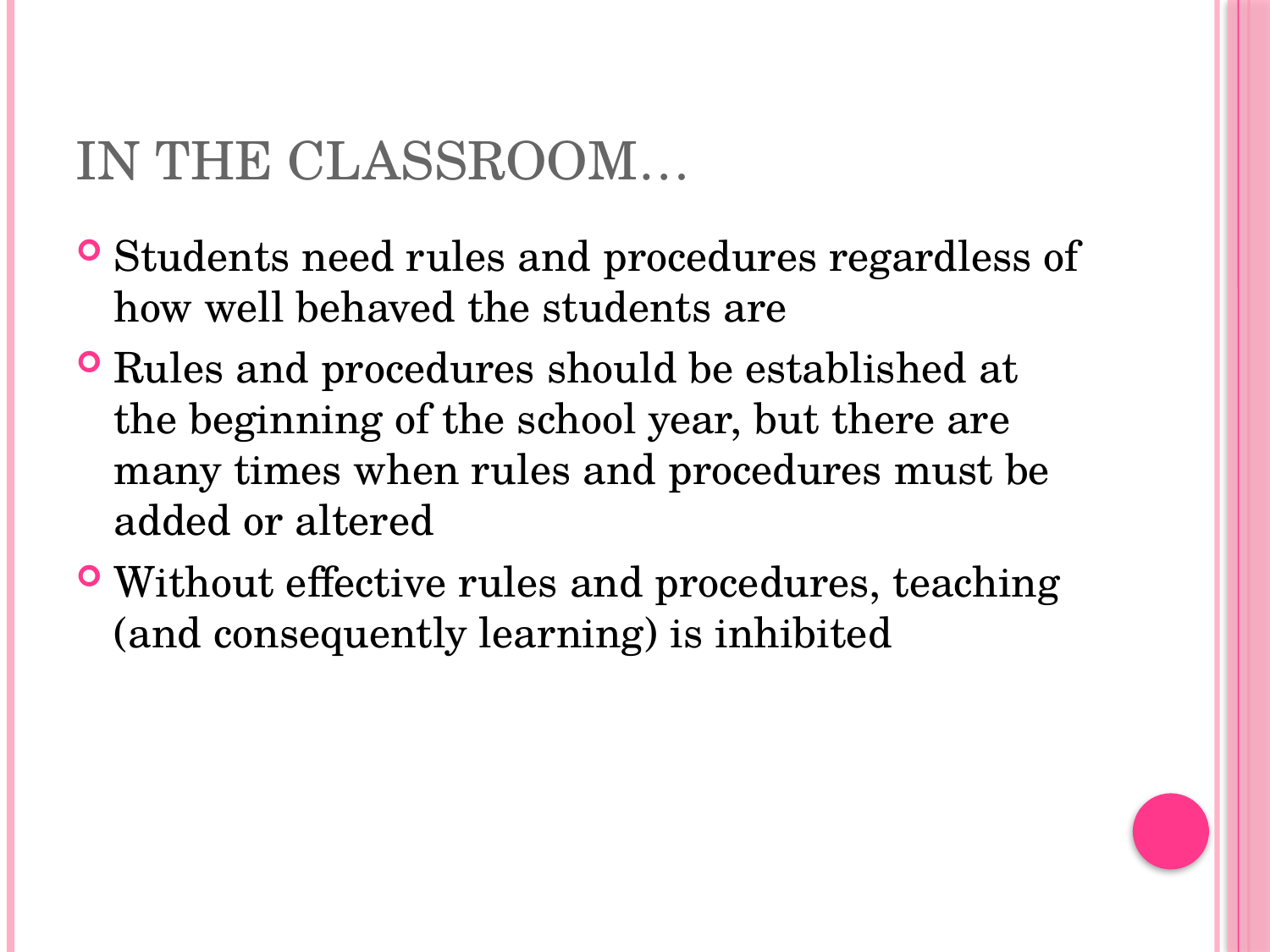

# In the classroom…
Students need rules and procedures regardless of how well behaved the students are
Rules and procedures should be established at the beginning of the school year, but there are many times when rules and procedures must be added or altered
Without effective rules and procedures, teaching (and consequently learning) is inhibited